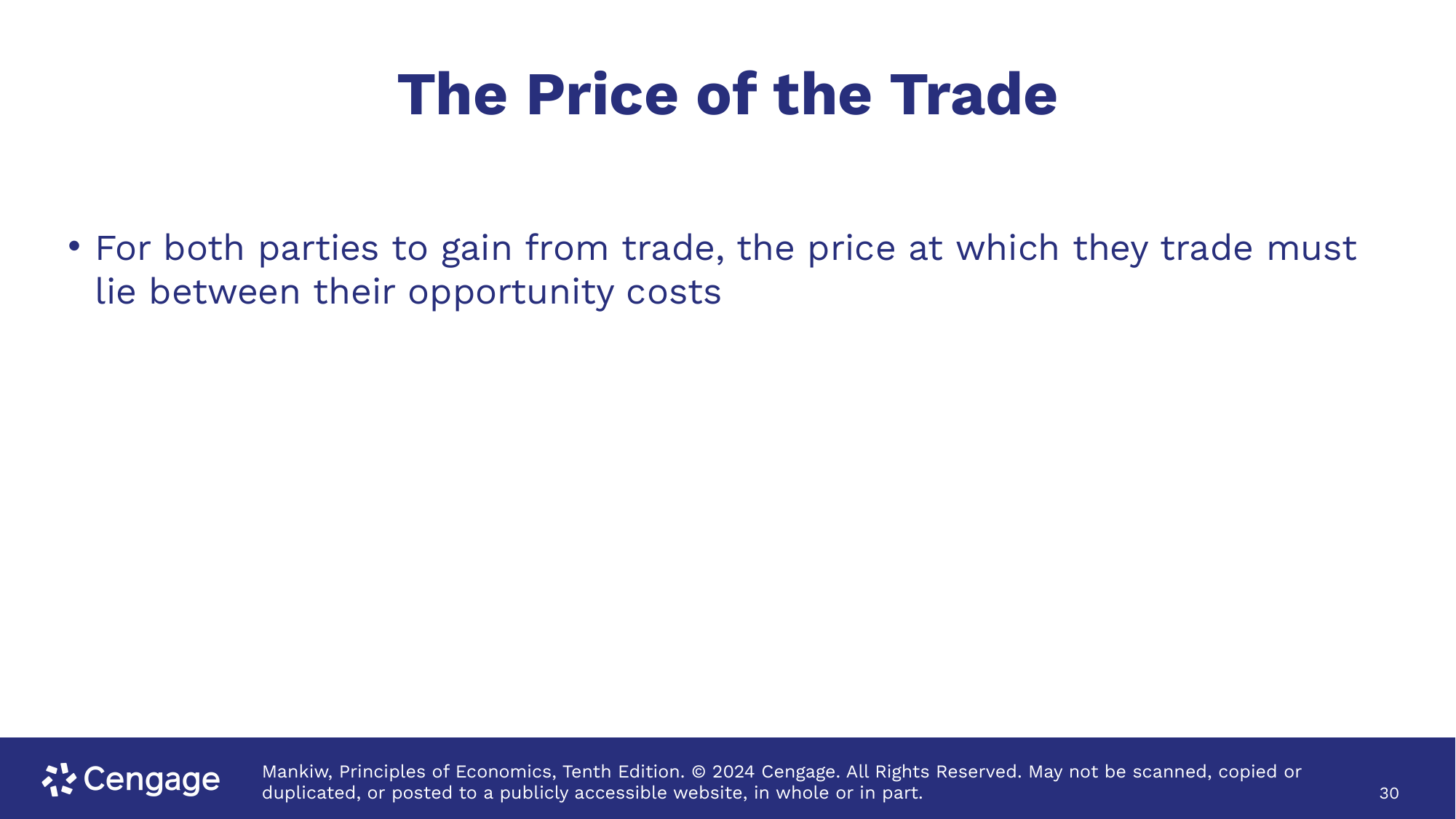

# The Price of the Trade
For both parties to gain from trade, the price at which they trade must lie between their opportunity costs